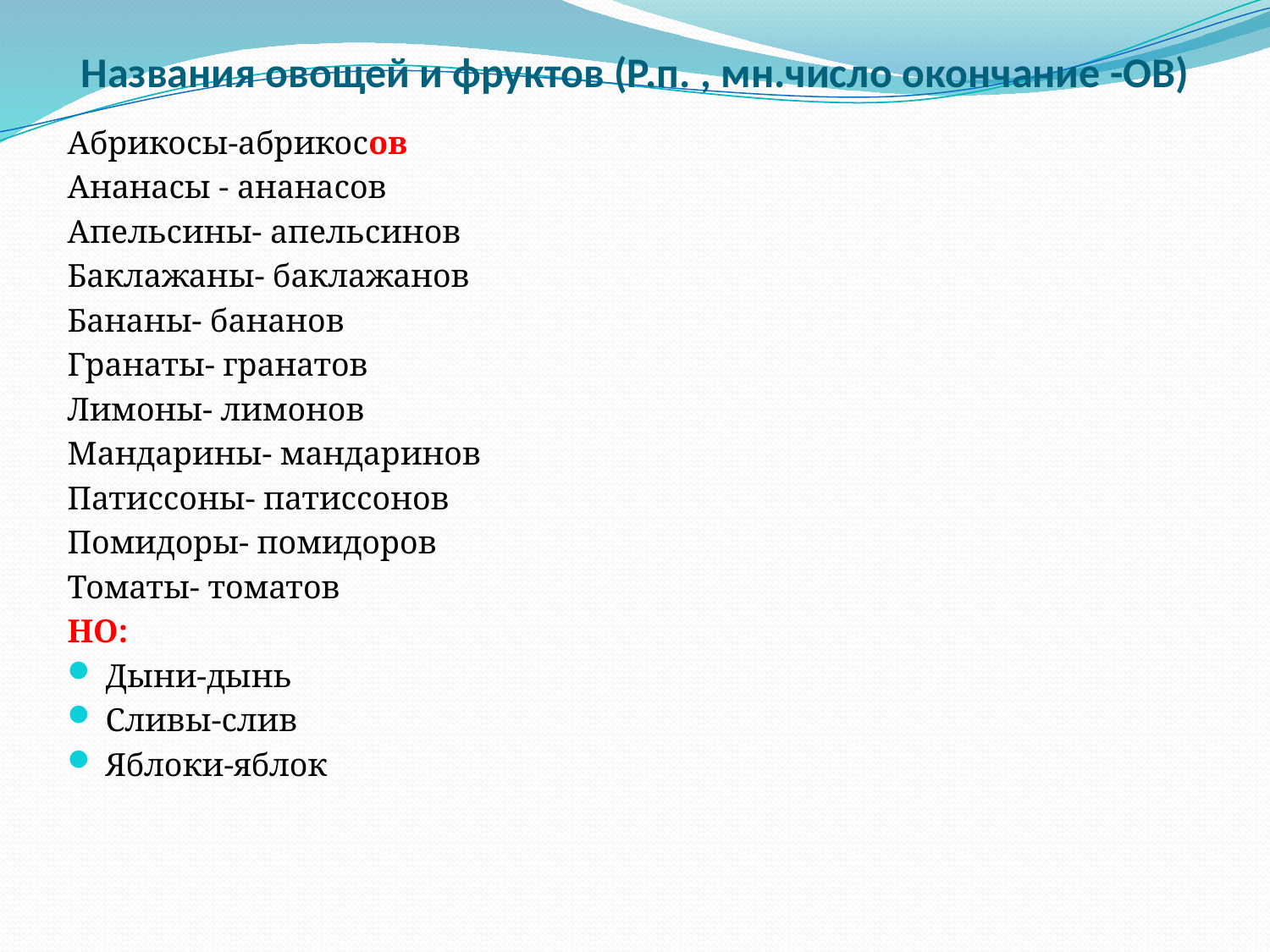

# Названия овощей и фруктов (Р.п. , мн.число окончание -ОВ)
Абрикосы-абрикосов
Ананасы - ананасов
Апельсины- апельсинов
Баклажаны- баклажанов
Бананы- бананов
Гранаты- гранатов
Лимоны- лимонов
Мандарины- мандаринов
Патиссоны- патиссонов
Помидоры- помидоров
Томаты- томатов
НО:
Дыни-дынь
Сливы-слив
Яблоки-яблок